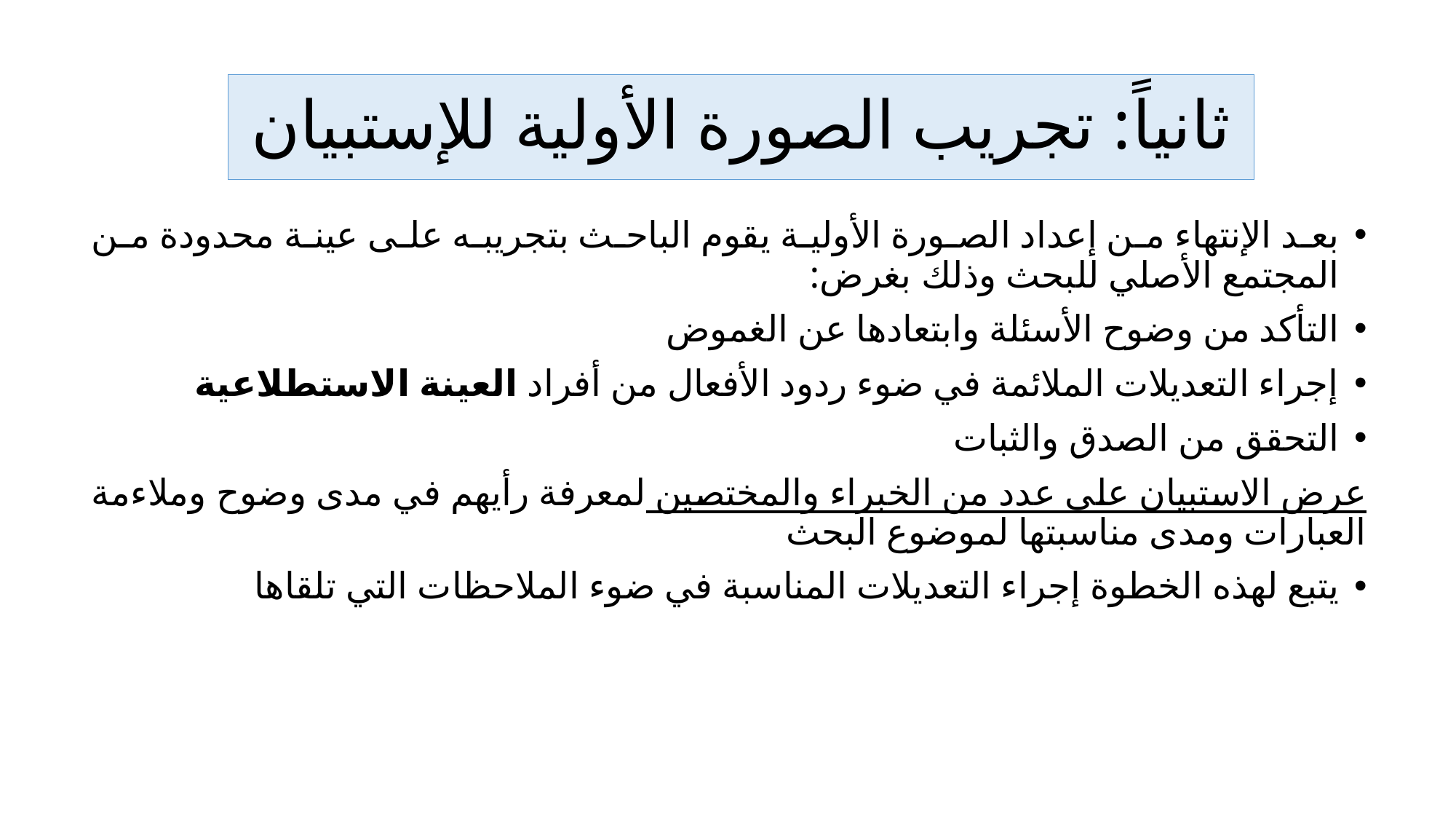

# ثانياً: تجريب الصورة الأولية للإستبيان
بعد الإنتهاء من إعداد الصورة الأولية يقوم الباحث بتجريبه على عينة محدودة من المجتمع الأصلي للبحث وذلك بغرض:
التأكد من وضوح الأسئلة وابتعادها عن الغموض
إجراء التعديلات الملائمة في ضوء ردود الأفعال من أفراد العينة الاستطلاعية
التحقق من الصدق والثبات
عرض الاستبيان على عدد من الخبراء والمختصين لمعرفة رأيهم في مدى وضوح وملاءمة العبارات ومدى مناسبتها لموضوع البحث
يتبع لهذه الخطوة إجراء التعديلات المناسبة في ضوء الملاحظات التي تلقاها